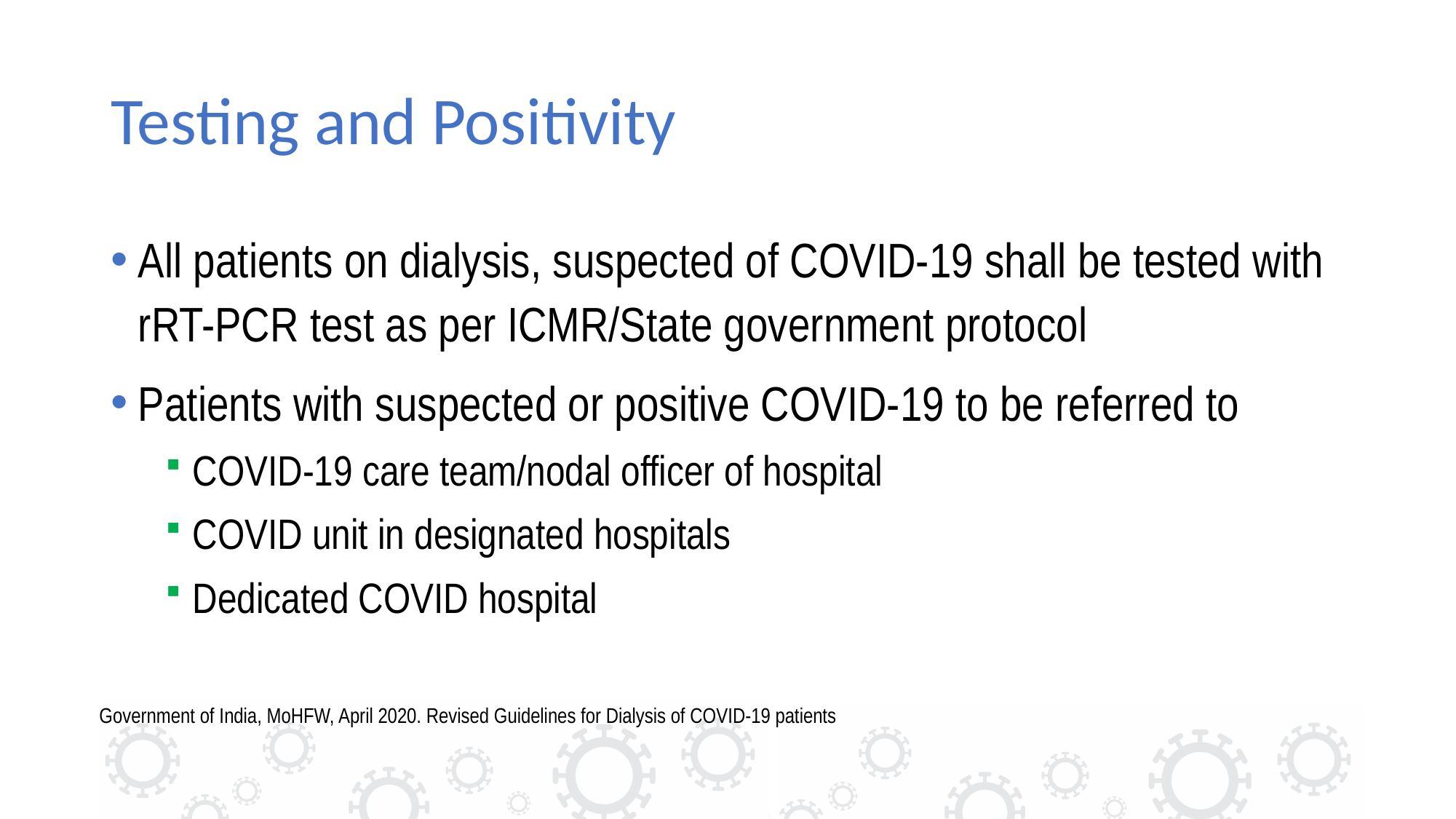

# Testing and Positivity
All patients on dialysis, suspected of COVID-19 shall be tested with rRT-PCR test as per ICMR/State government protocol
Patients with suspected or positive COVID-19 to be referred to
COVID-19 care team/nodal officer of hospital
COVID unit in designated hospitals
Dedicated COVID hospital
Government of India, MoHFW, April 2020. Revised Guidelines for Dialysis of COVID-19 patients